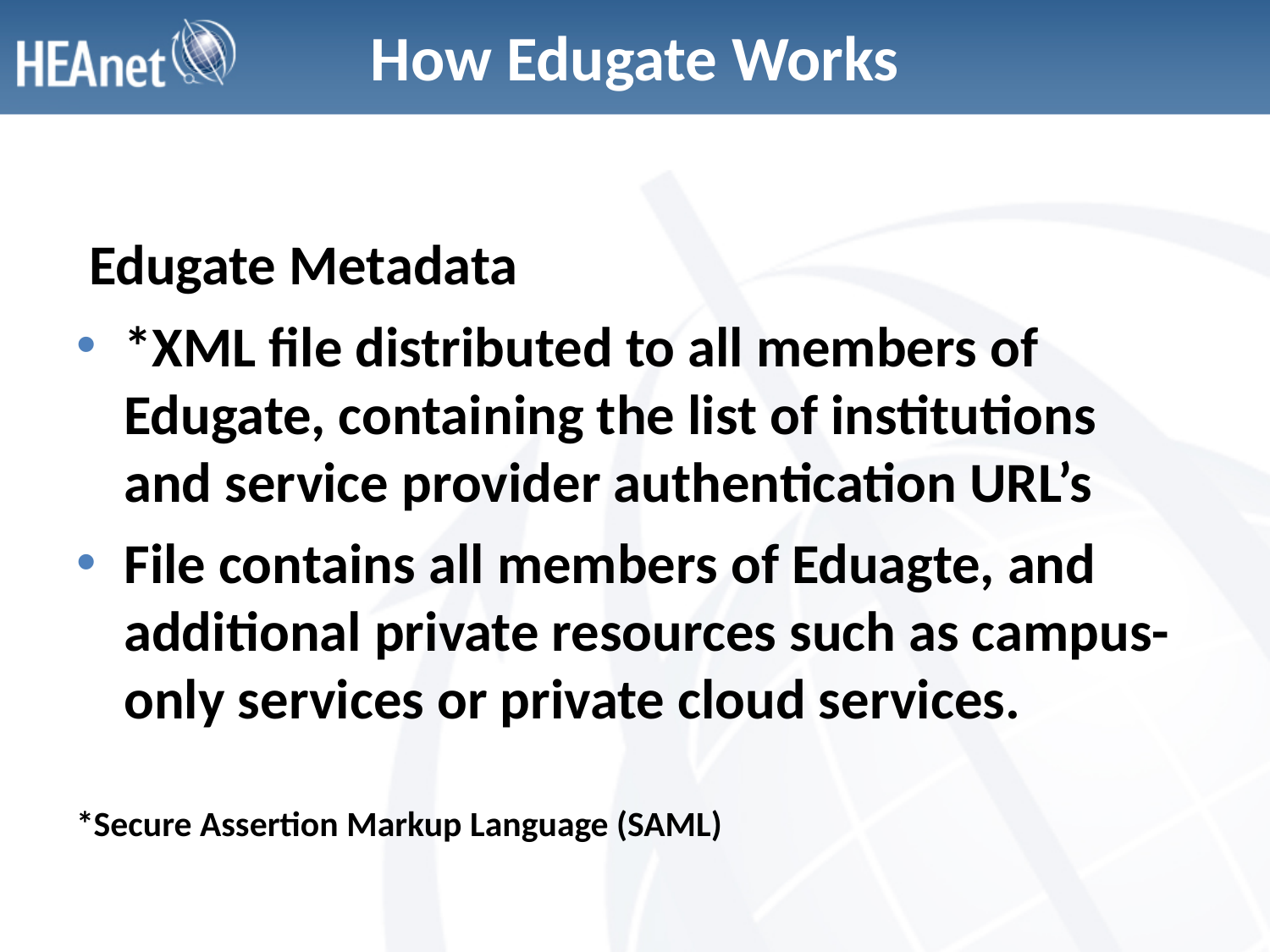

# How Edugate Works
 Edugate Metadata
*XML file distributed to all members of Edugate, containing the list of institutions and service provider authentication URL’s
File contains all members of Eduagte, and additional private resources such as campus-only services or private cloud services.

*Secure Assertion Markup Language (SAML)